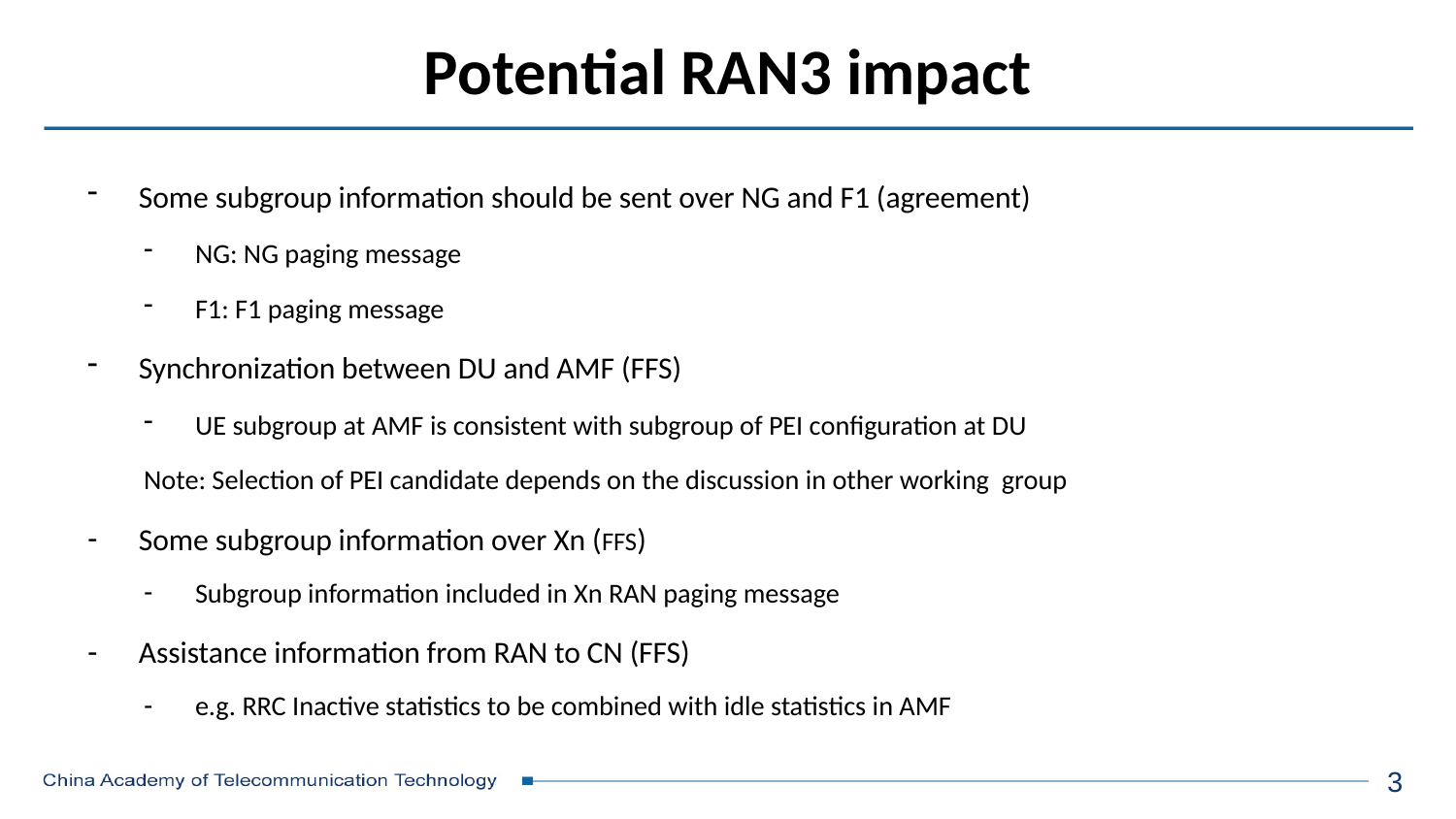

# Potential RAN3 impact
Some subgroup information should be sent over NG and F1 (agreement)
NG: NG paging message
F1: F1 paging message
Synchronization between DU and AMF (FFS)
UE subgroup at AMF is consistent with subgroup of PEI configuration at DU
Note: Selection of PEI candidate depends on the discussion in other working  group
Some subgroup information over Xn (FFS)
Subgroup information included in Xn RAN paging message
Assistance information from RAN to CN (FFS)
e.g. RRC Inactive statistics to be combined with idle statistics in AMF

3